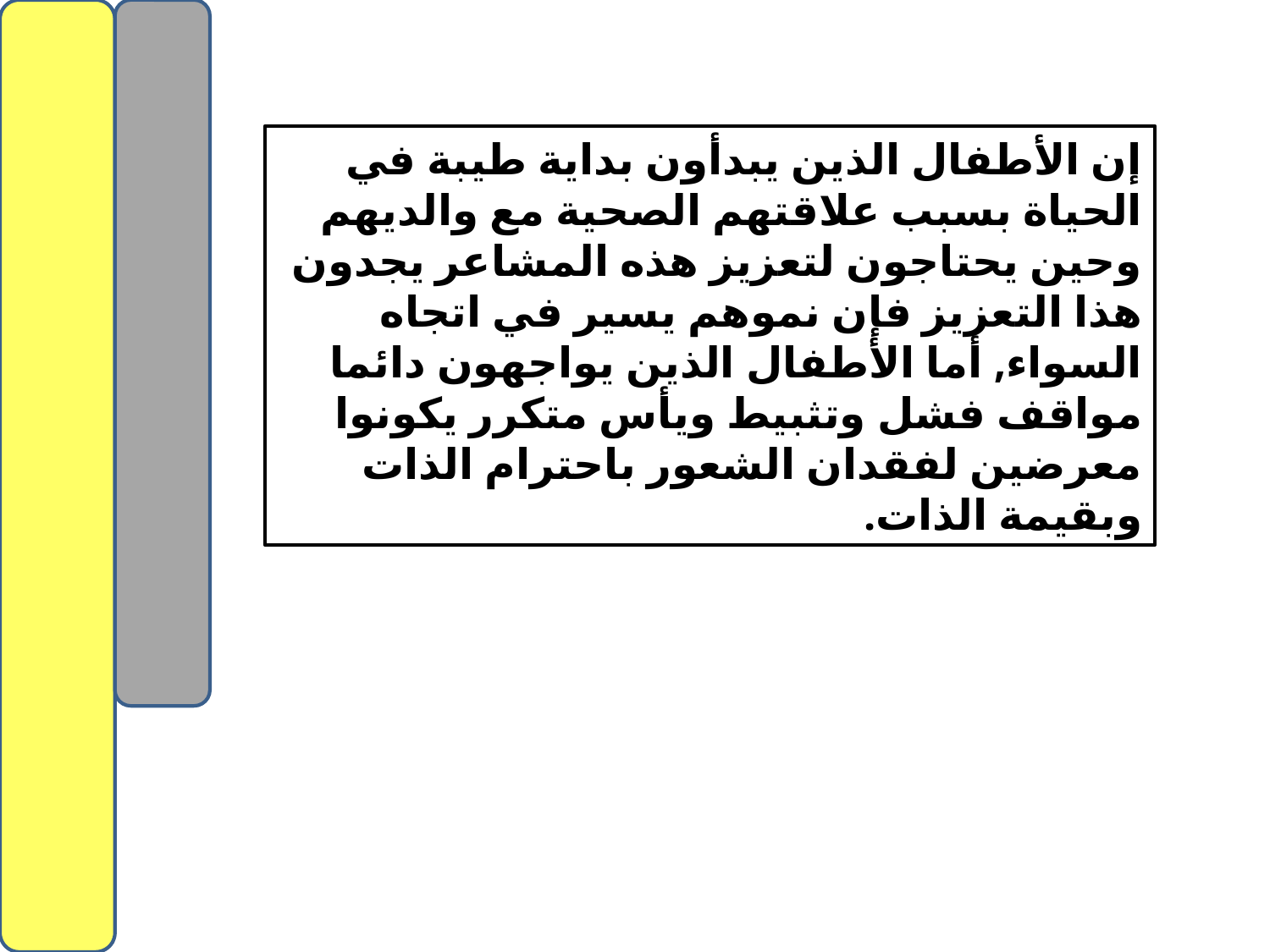

إن الأطفال الذين يبدأون بداية طيبة في الحياة بسبب علاقتهم الصحية مع والديهم وحين يحتاجون لتعزيز هذه المشاعر يجدون هذا التعزيز فإن نموهم يسير في اتجاه السواء, أما الأطفال الذين يواجهون دائما مواقف فشل وتثبيط ويأس متكرر يكونوا معرضين لفقدان الشعور باحترام الذات وبقيمة الذات.